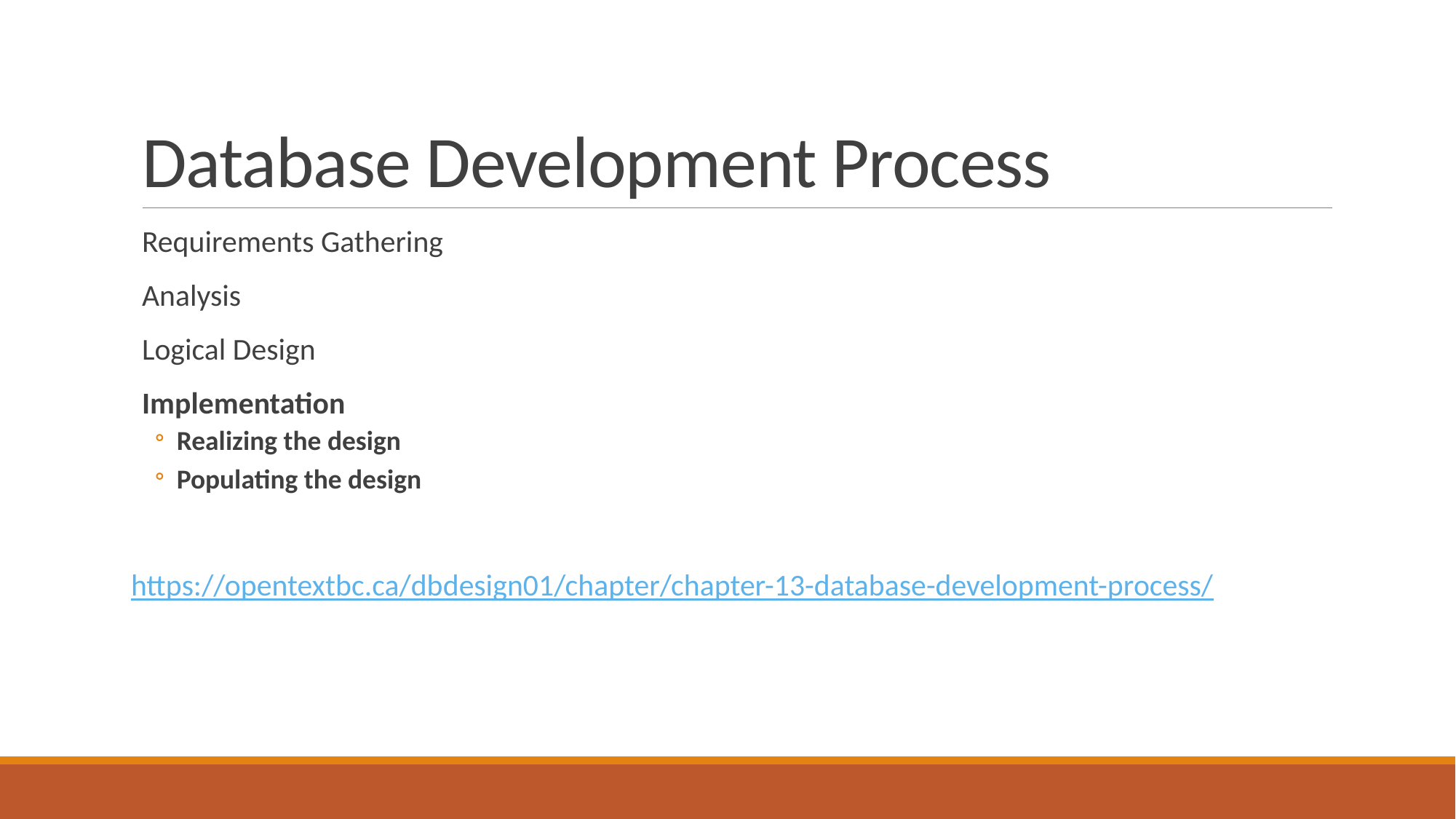

# Database Development Process
Requirements Gathering
Analysis
Logical Design
Implementation
Realizing the design
Populating the design

https://opentextbc.ca/dbdesign01/chapter/chapter-13-database-development-process/